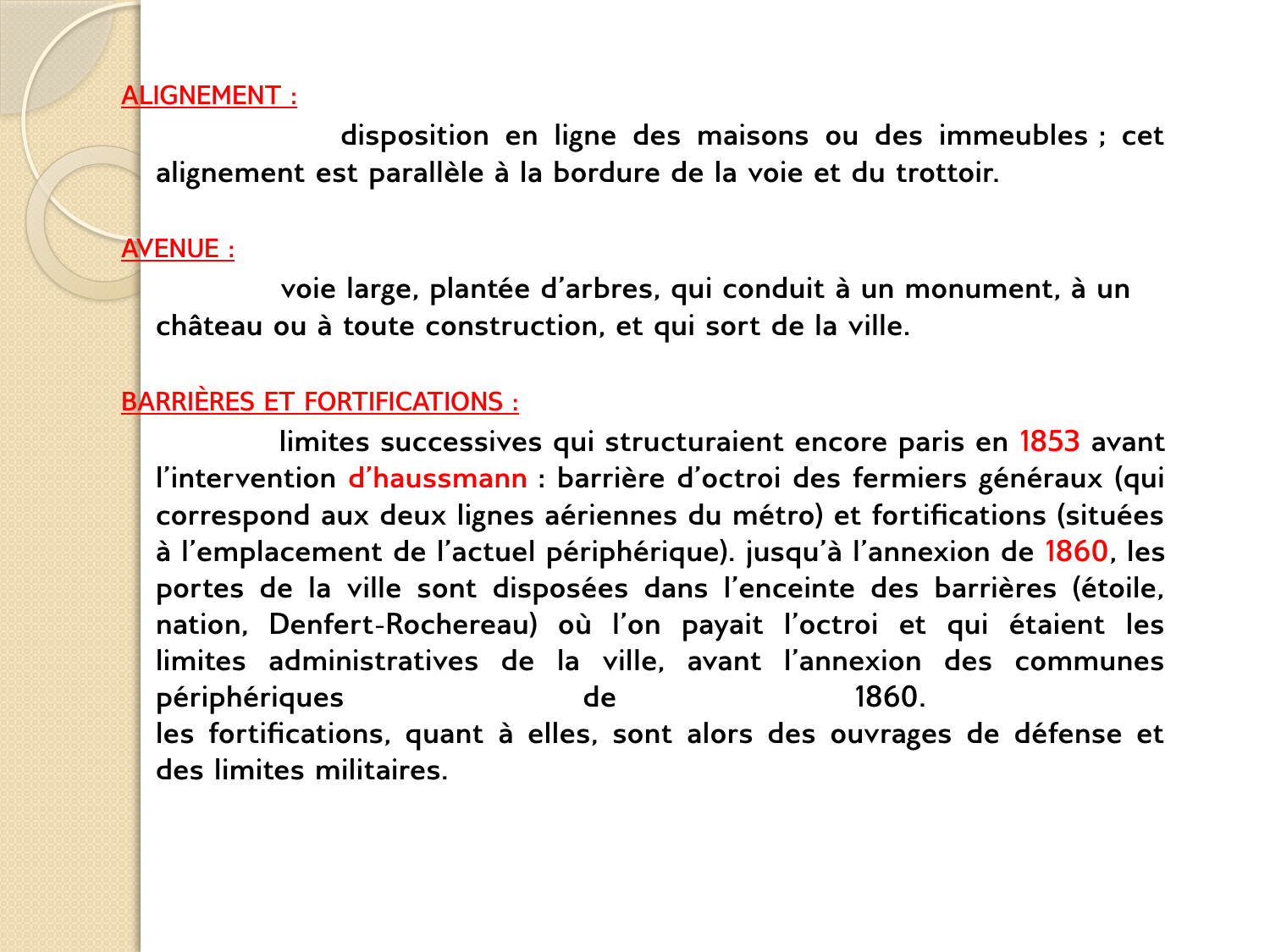

Alignement :
              disposition en ligne des maisons ou des immeubles ; cet alignement est parallèle à la bordure de la voie et du trottoir.

Avenue :
                voie large, plantée d’arbres, qui conduit à un monument, à un château ou à toute construction, et qui sort de la ville.

Barrières et fortifications :
                 limites successives qui structuraient encore paris en 1853 avant l’intervention d’haussmann : barrière d’octroi des fermiers généraux (qui correspond aux deux lignes aériennes du métro) et fortifications (situées à l’emplacement de l’actuel périphérique). jusqu’à l’annexion de 1860, les portes de la ville sont disposées dans l’enceinte des barrières (étoile, nation, Denfert-Rochereau) où l’on payait l’octroi et qui étaient les limites administratives de la ville, avant l’annexion des communes périphériques de 1860.
les fortifications, quant à elles, sont alors des ouvrages de défense et des limites militaires.